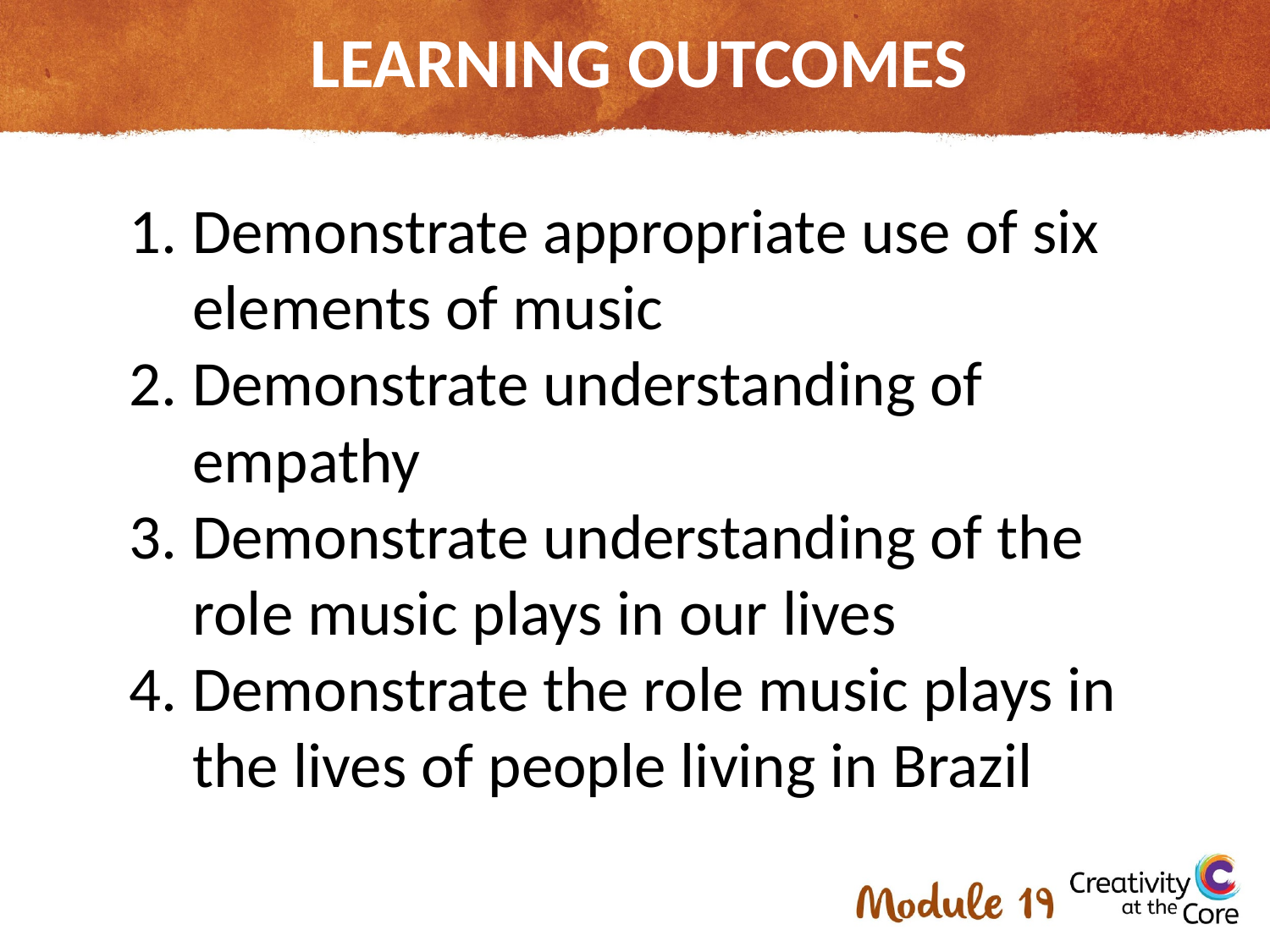

# LEARNING OUTCOMES

Demonstrate appropriate use of six elements of music
Demonstrate understanding of empathy
Demonstrate understanding of the role music plays in our lives
Demonstrate the role music plays in the lives of people living in Brazil